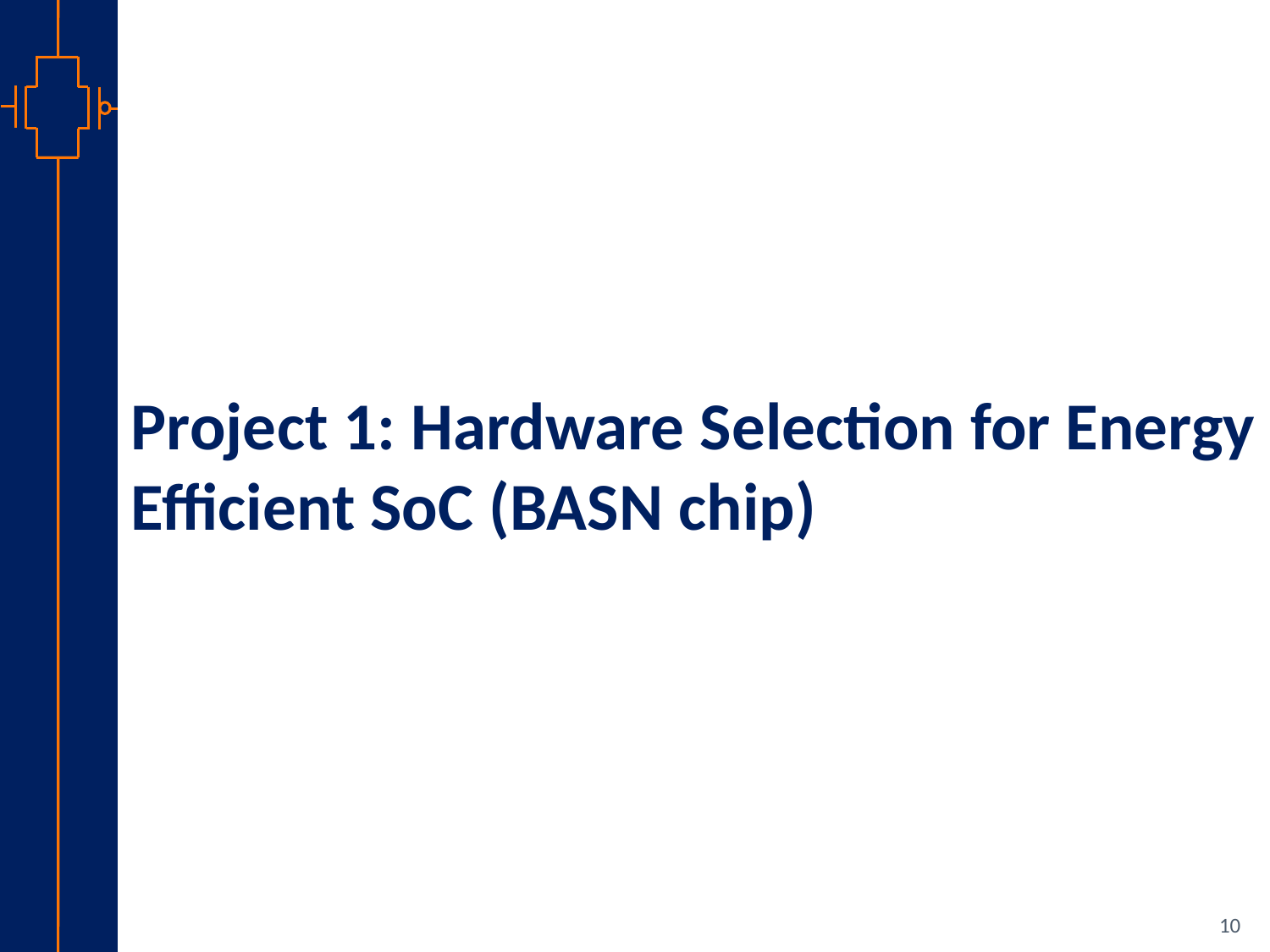

# Project 1: Hardware Selection for Energy Efficient SoC (BASN chip)
10